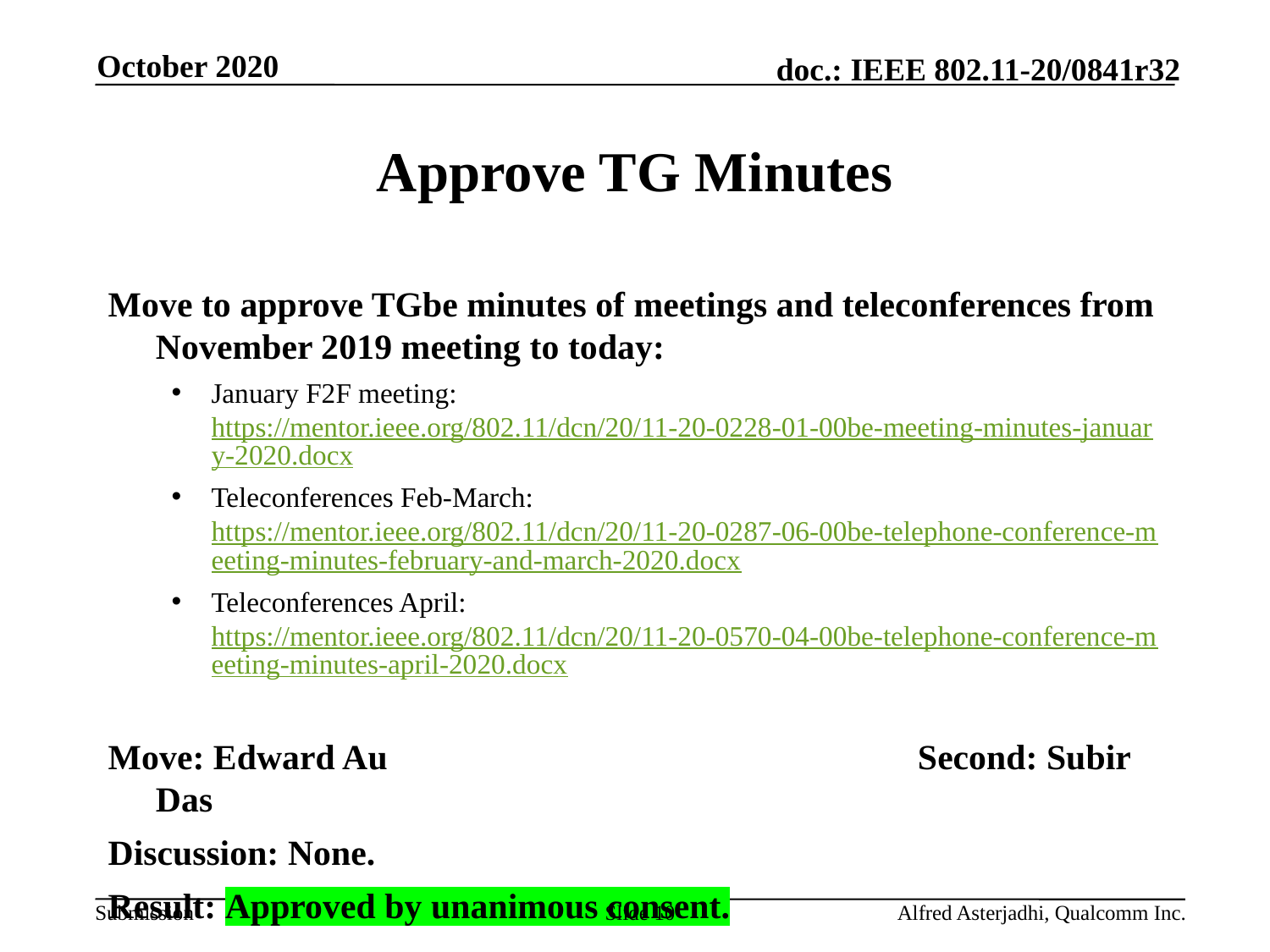

October 2020
# Approve TG Minutes
Move to approve TGbe minutes of meetings and teleconferences from November 2019 meeting to today:
January F2F meeting: https://mentor.ieee.org/802.11/dcn/20/11-20-0228-01-00be-meeting-minutes-january-2020.docx
Teleconferences Feb-March: https://mentor.ieee.org/802.11/dcn/20/11-20-0287-06-00be-telephone-conference-meeting-minutes-february-and-march-2020.docx
Teleconferences April: https://mentor.ieee.org/802.11/dcn/20/11-20-0570-04-00be-telephone-conference-meeting-minutes-april-2020.docx

Move: Edward Au					Second: Subir Das
Discussion: None.
Result: Approved by unanimous consent.
Slide 10
Alfred Asterjadhi, Qualcomm Inc.